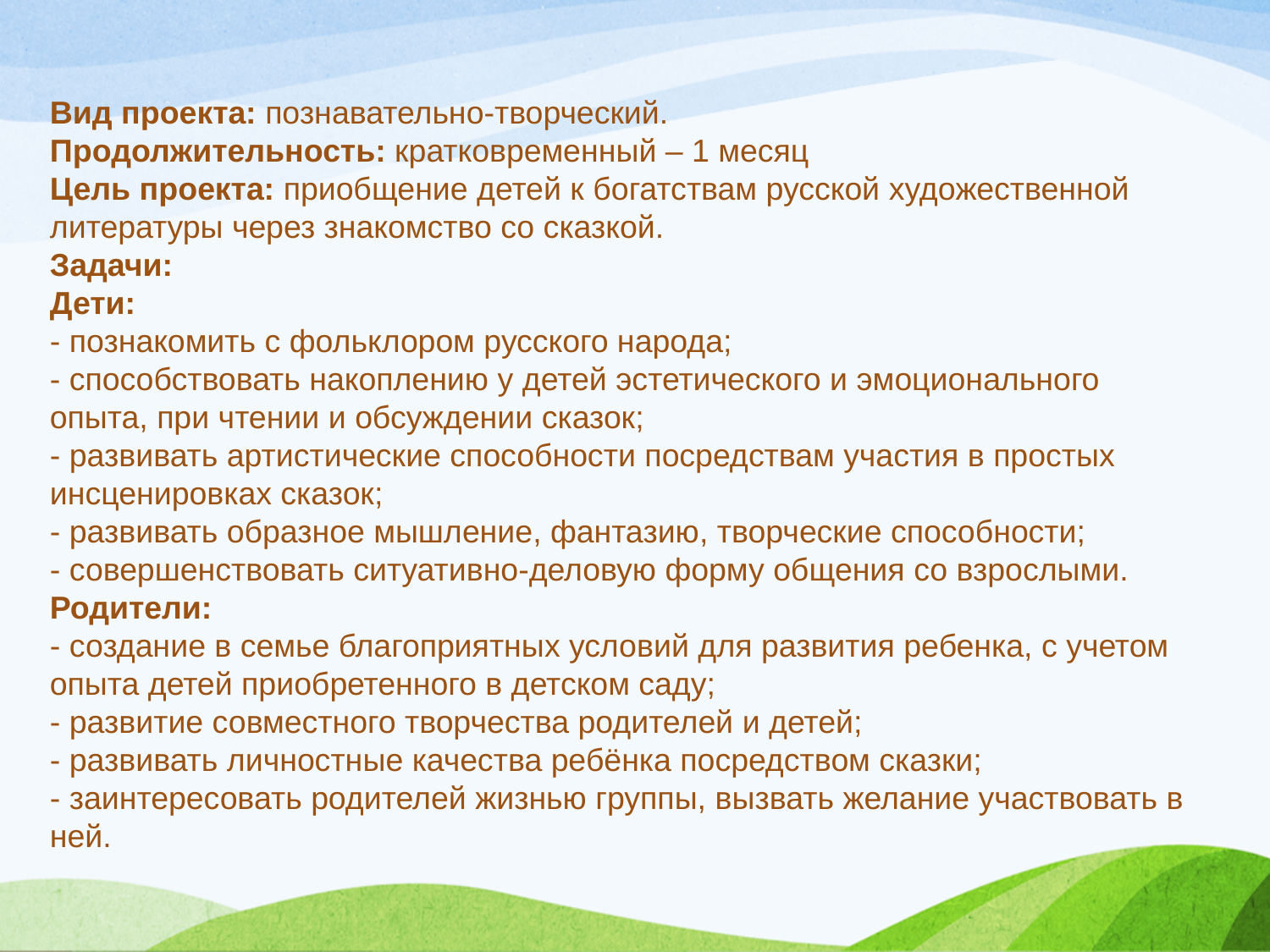

Вид проекта: познавательно-творческий.
Продолжительность: кратковременный – 1 месяц
Цель проекта: приобщение детей к богатствам русской художественной литературы через знакомство со сказкой.
Задачи:
Дети:
- познакомить с фольклором русского народа;
- способствовать накоплению у детей эстетического и эмоционального опыта, при чтении и обсуждении сказок;
- развивать артистические способности посредствам участия в простых инсценировках сказок;
- развивать образное мышление, фантазию, творческие способности;
- совершенствовать ситуативно-деловую форму общения со взрослыми.
Родители:
- создание в семье благоприятных условий для развития ребенка, с учетом опыта детей приобретенного в детском саду;
- развитие совместного творчества родителей и детей;
- развивать личностные качества ребёнка посредством сказки;
- заинтересовать родителей жизнью группы, вызвать желание участвовать в ней.